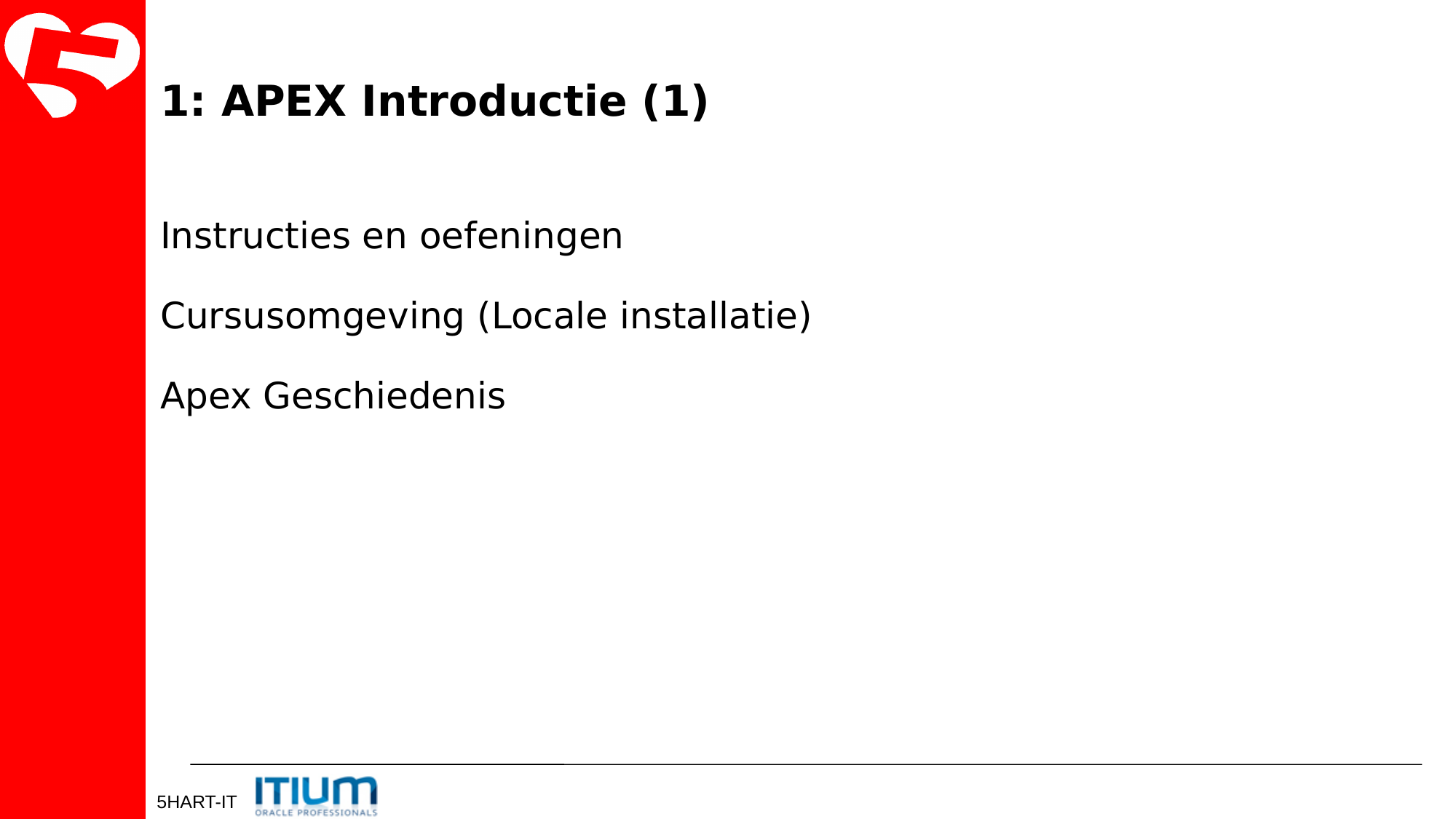

1: APEX Introductie (1)
Instructies en oefeningen
Cursusomgeving (Locale installatie)
Apex Geschiedenis